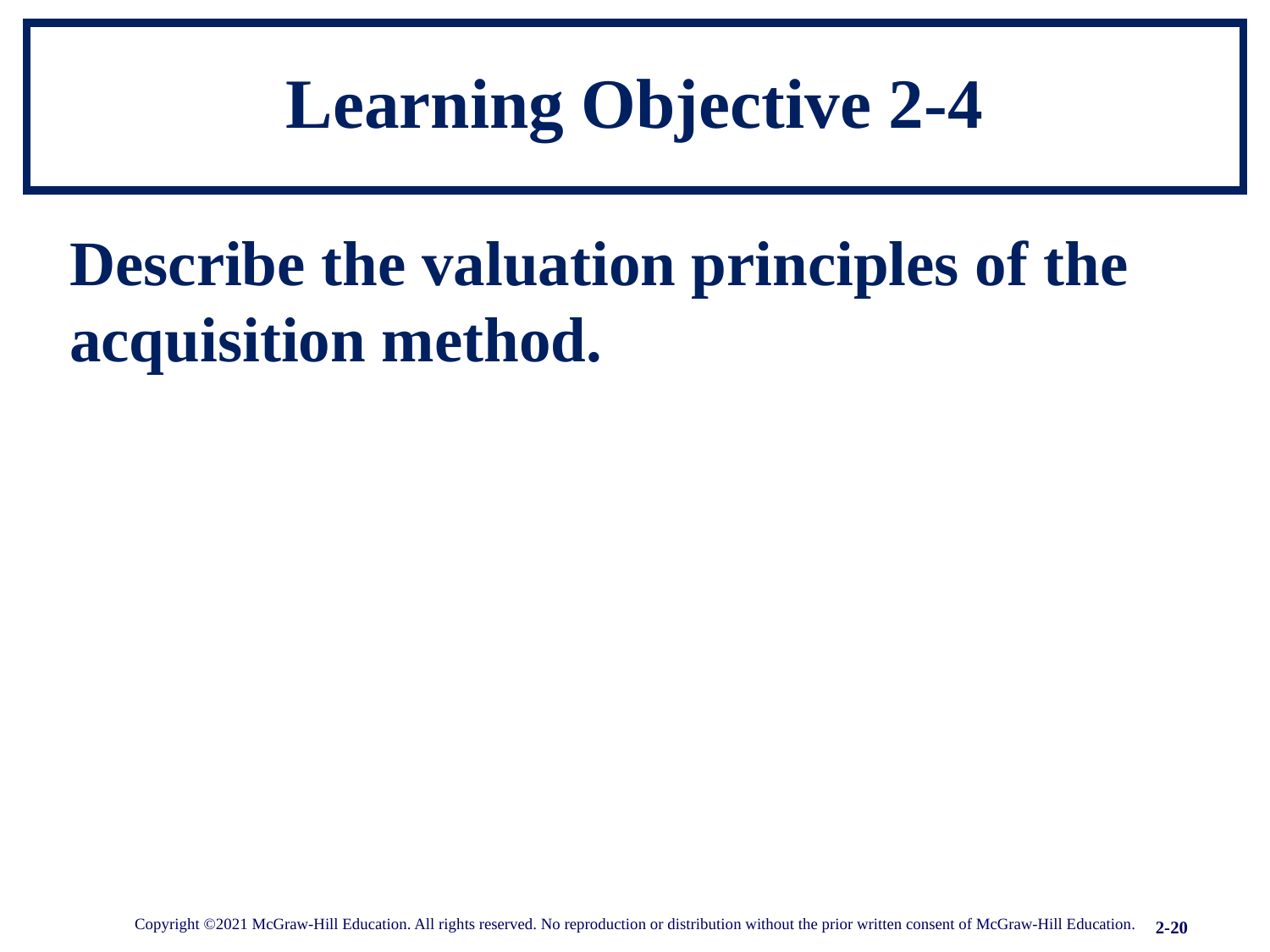

# Learning Objective 2-4
Describe the valuation principles of the acquisition method.
Copyright ©2021 McGraw-Hill Education. All rights reserved. No reproduction or distribution without the prior written consent of McGraw-Hill Education.
2-20